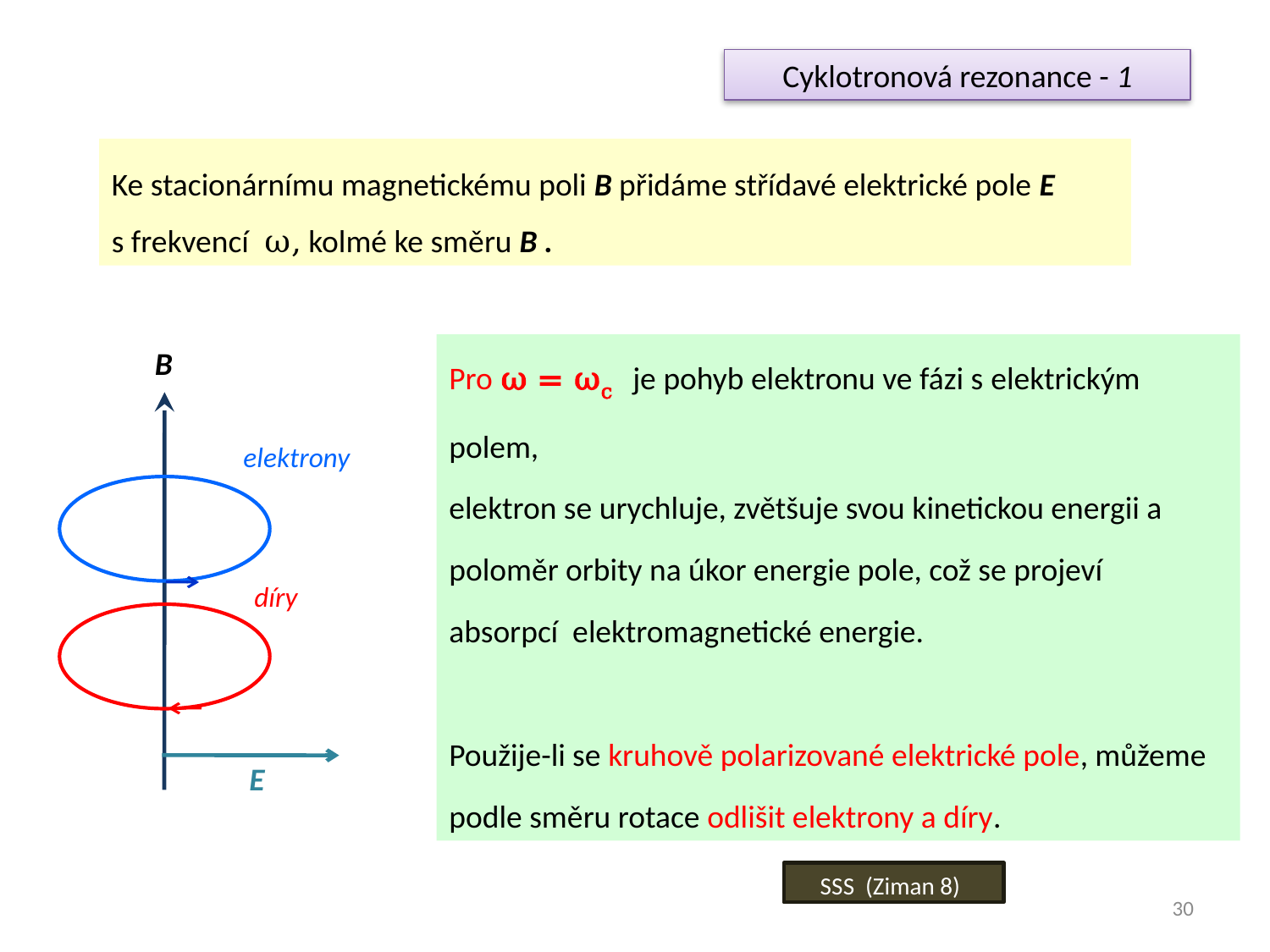

Cyklotronová rezonance - 1
Ke stacionárnímu magnetickému poli B přidáme střídavé elektrické pole E
s frekvencí  ω, kolmé ke směru B .
Pro ω = ωc  je pohyb elektronu ve fázi s elektrickým polem,
elektron se urychluje, zvětšuje svou kinetickou energii a poloměr orbity na úkor energie pole, což se projeví
absorpcí  elektromagnetické energie.

Použije-li se kruhově polarizované elektrické pole, můžeme podle směru rotace odlišit elektrony a díry.
B
elektrony

díry

E
SSS  (Ziman 8)
30